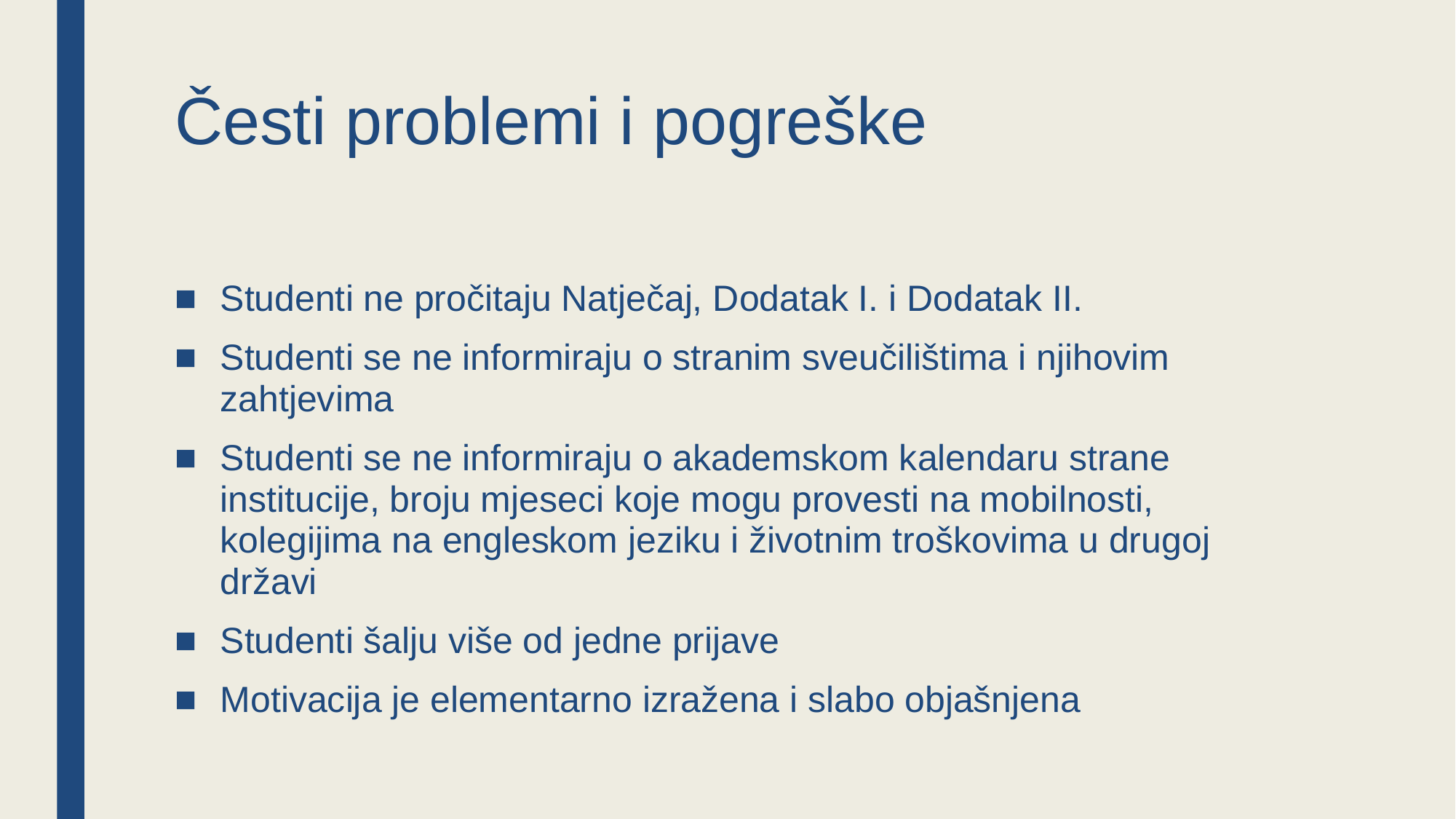

# Česti problemi i pogreške
Studenti ne pročitaju Natječaj, Dodatak I. i Dodatak II.
Studenti se ne informiraju o stranim sveučilištima i njihovim zahtjevima
Studenti se ne informiraju o akademskom kalendaru strane institucije, broju mjeseci koje mogu provesti na mobilnosti, kolegijima na engleskom jeziku i životnim troškovima u drugoj državi
Studenti šalju više od jedne prijave
Motivacija je elementarno izražena i slabo objašnjena